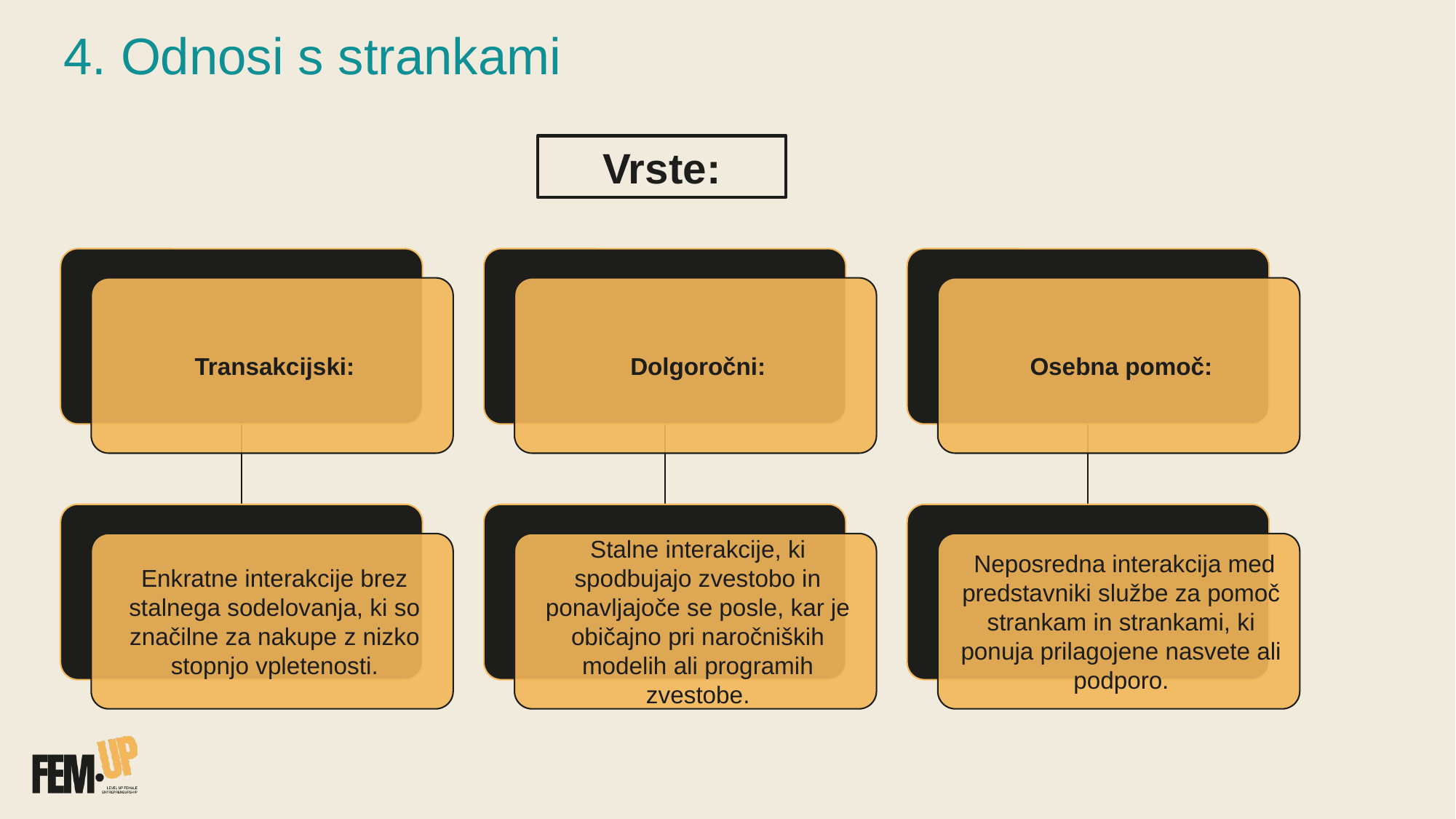

# 4. Odnosi s strankami
Vrste:
Transakcijski:
Enkratne interakcije brez stalnega sodelovanja, ki so značilne za nakupe z nizko stopnjo vpletenosti.
Dolgoročni:
Stalne interakcije, ki spodbujajo zvestobo in ponavljajoče se posle, kar je običajno pri naročniških modelih ali programih zvestobe.
Osebna pomoč:
 Neposredna interakcija med predstavniki službe za pomoč strankam in strankami, ki ponuja prilagojene nasvete ali podporo.